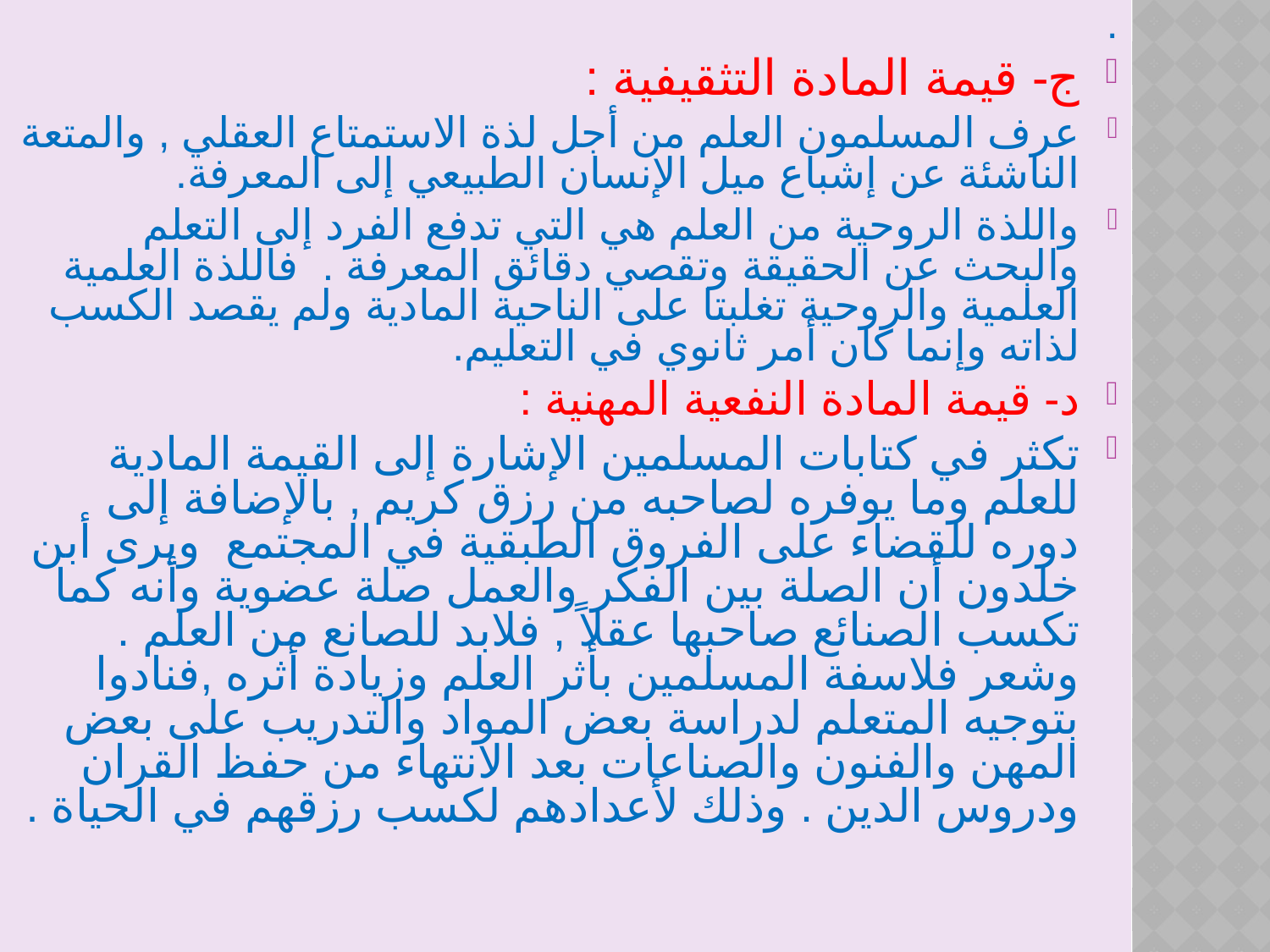

.
ج- قيمة المادة التثقيفية :
عرف المسلمون العلم من أجل لذة الاستمتاع العقلي , والمتعة الناشئة عن إشباع ميل الإنسان الطبيعي إلى المعرفة.
واللذة الروحية من العلم هي التي تدفع الفرد إلى التعلم والبحث عن الحقيقة وتقصي دقائق المعرفة .  فاللذة العلمية العلمية والروحية تغلبتا على الناحية المادية ولم يقصد الكسب لذاته وإنما كان أمر ثانوي في التعليم.
د- قيمة المادة النفعية المهنية :
تكثر في كتابات المسلمين الإشارة إلى القيمة المادية للعلم وما يوفره لصاحبه من رزق كريم , بالإضافة إلى دوره للقضاء على الفروق الطبقية في المجتمع  ويرى أبن خلدون أن الصلة بين الفكر والعمل صلة عضوية وأنه كما تكسب الصنائع صاحبها عقلاً , فلابد للصانع من العلم . وشعر فلاسفة المسلمين بأثر العلم وزيادة أثره ,فنادوا بتوجيه المتعلم لدراسة بعض المواد والتدريب على بعض المهن والفنون والصناعات بعد الانتهاء من حفظ القران ودروس الدين . وذلك لأعدادهم لكسب رزقهم في الحياة .